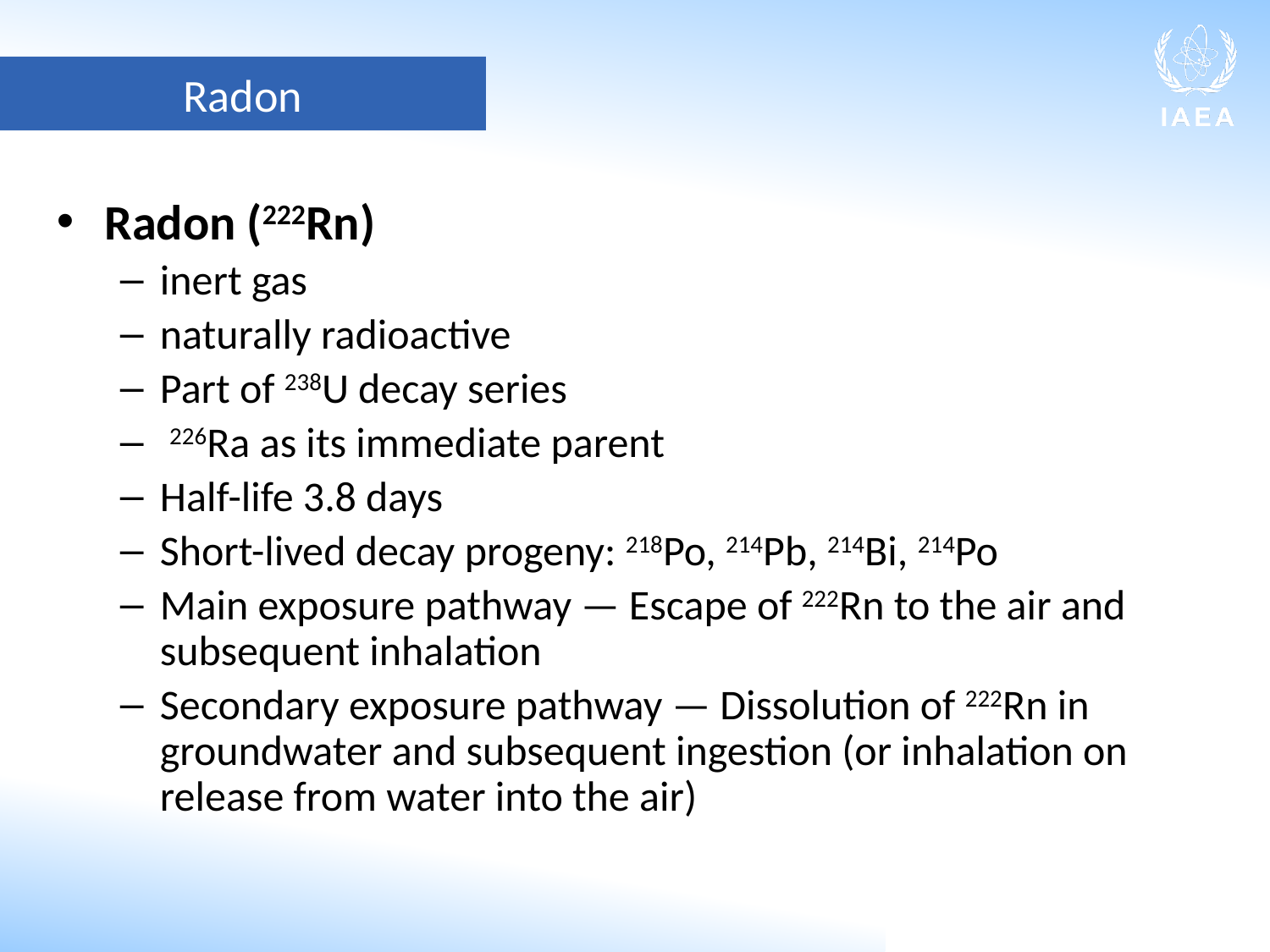

Radon
Radon (222Rn)
inert gas
naturally radioactive
Part of 238U decay series
 226Ra as its immediate parent
Half-life 3.8 days
Short-lived decay progeny: 218Po, 214Pb, 214Bi, 214Po
Main exposure pathway — Escape of 222Rn to the air and subsequent inhalation
Secondary exposure pathway — Dissolution of 222Rn in groundwater and subsequent ingestion (or inhalation on release from water into the air)